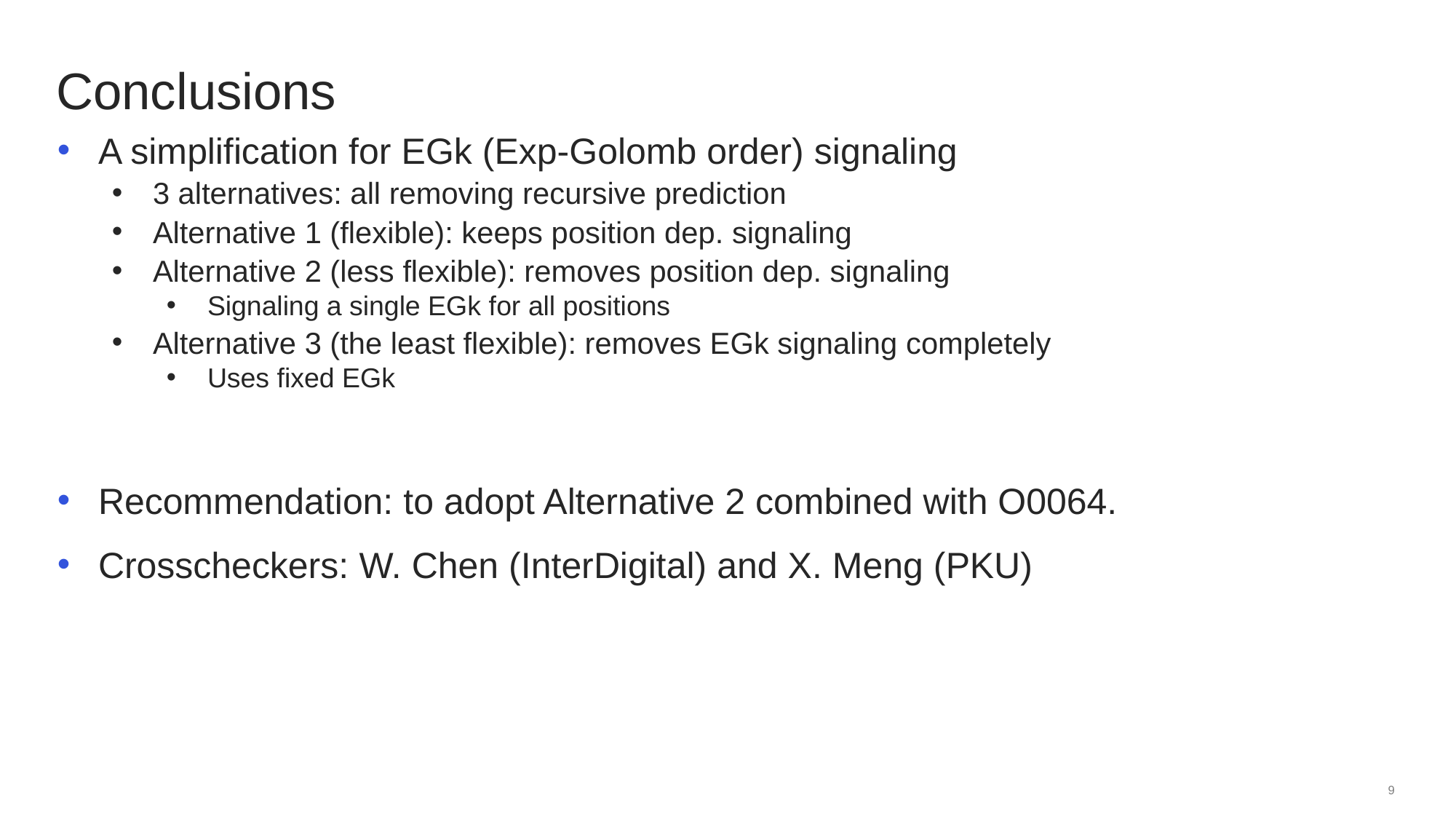

# Conclusions
A simplification for EGk (Exp-Golomb order) signaling
3 alternatives: all removing recursive prediction
Alternative 1 (flexible): keeps position dep. signaling
Alternative 2 (less flexible): removes position dep. signaling
Signaling a single EGk for all positions
Alternative 3 (the least flexible): removes EGk signaling completely
Uses fixed EGk

Recommendation: to adopt Alternative 2 combined with O0064.
Crosscheckers: W. Chen (InterDigital) and X. Meng (PKU)